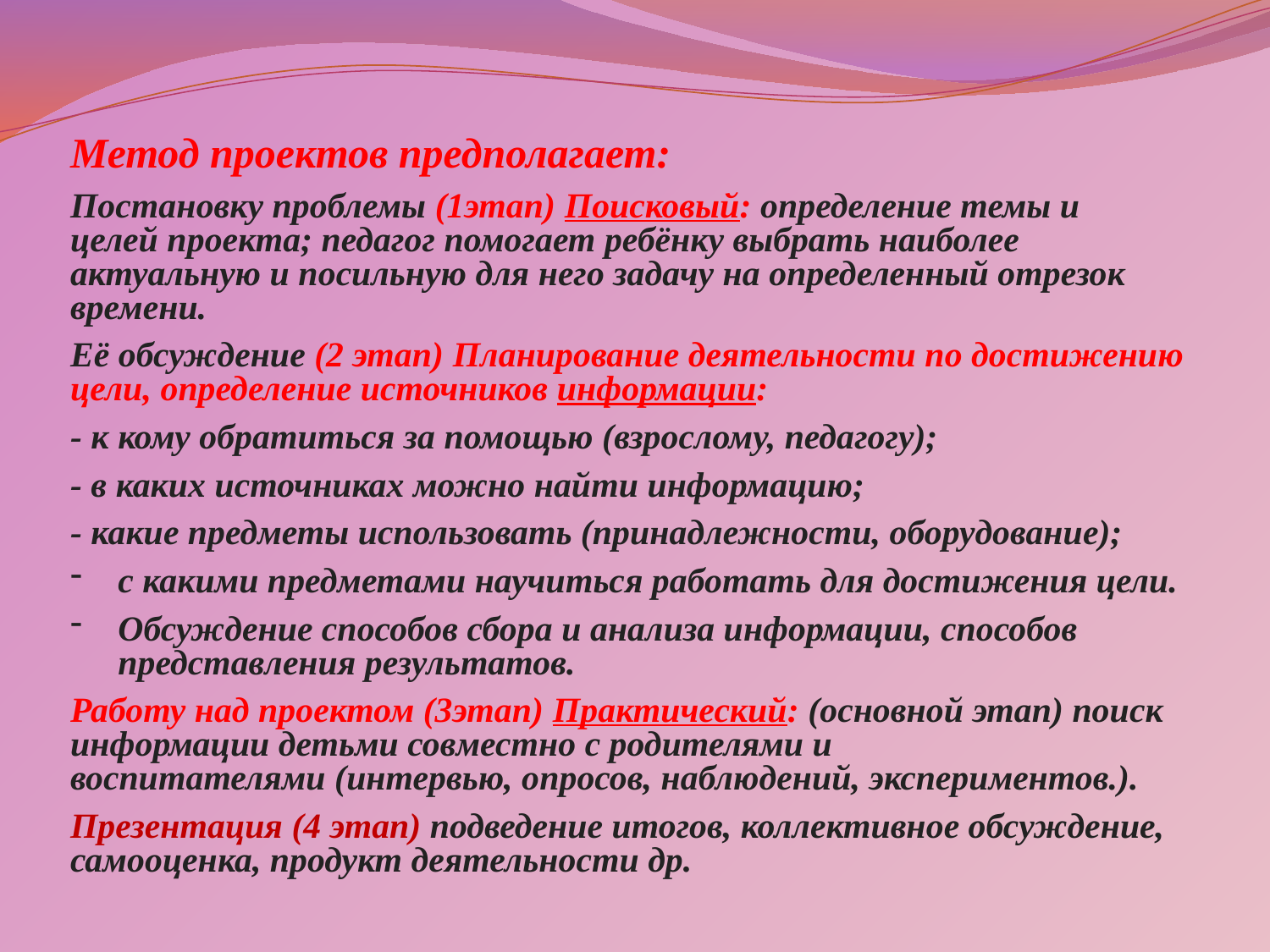

Метод проектов предполагает:
Постановку проблемы (1этап) Поисковый: определение темы и целей проекта; педагог помогает ребёнку выбрать наиболее актуальную и посильную для него задачу на определенный отрезок времени.
Её обсуждение (2 этап) Планирование деятельности по достижению цели, определение источников информации:
- к кому обратиться за помощью (взрослому, педагогу);
- в каких источниках можно найти информацию;
- какие предметы использовать (принадлежности, оборудование);
с какими предметами научиться работать для достижения цели.
Обсуждение способов сбора и анализа информации, способов представления результатов.
Работу над проектом (3этап) Практический: (основной этап) поиск информации детьми совместно с родителями и воспитателями (интервью, опросов, наблюдений, экспериментов.).
Презентация (4 этап) подведение итогов, коллективное обсуждение, самооценка, продукт деятельности др.